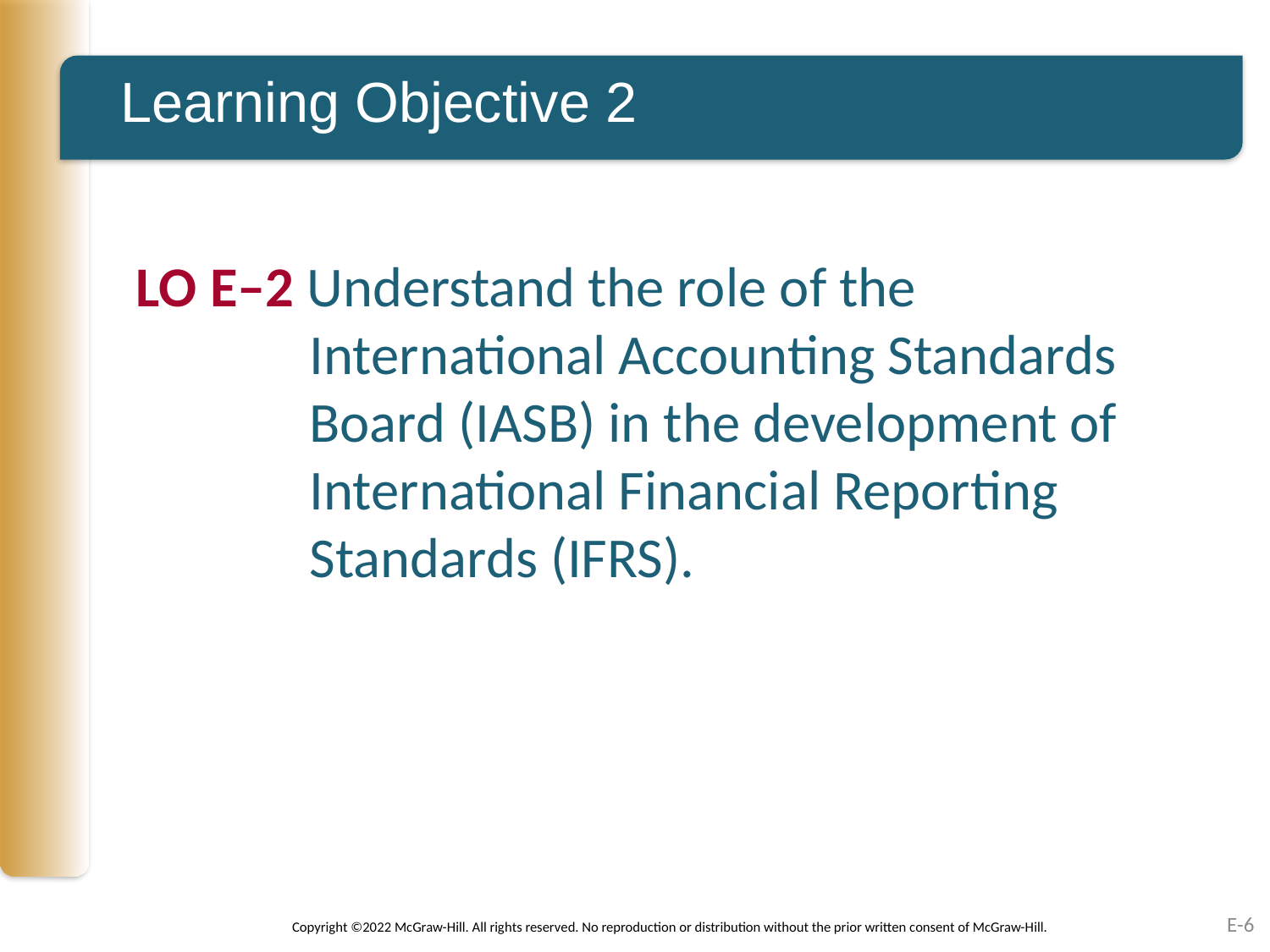

# Learning Objective 2

LO E–2 Understand the role of the International Accounting Standards Board (IASB) in the development of International Financial Reporting Standards (IFRS).

E-6
Copyright ©2022 McGraw-Hill. All rights reserved. No reproduction or distribution without the prior written consent of McGraw-Hill.